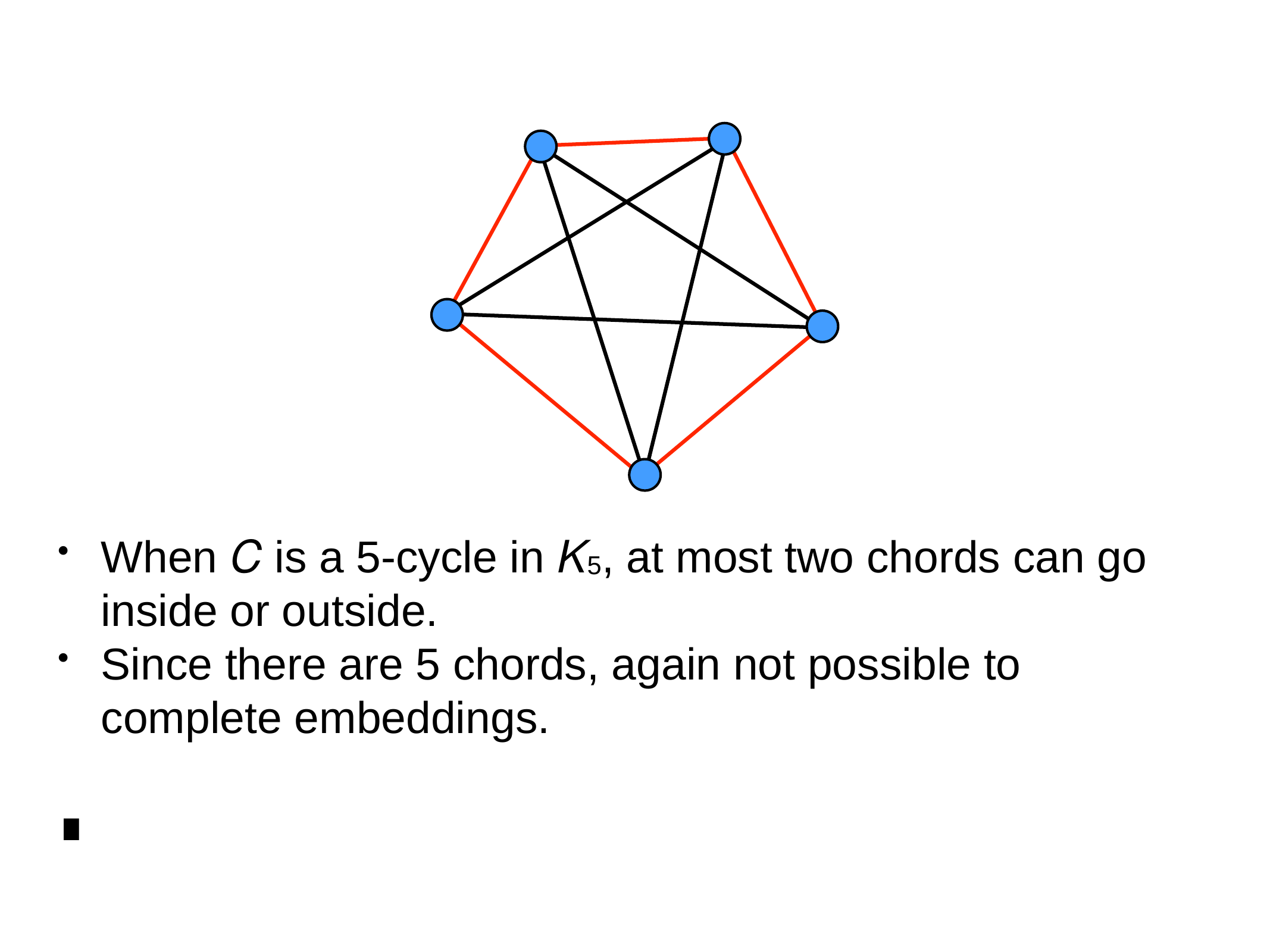

When C is a 5-cycle in K5, at most two chords can go inside or outside.
Since there are 5 chords, again not possible to complete embeddings.
∎
17